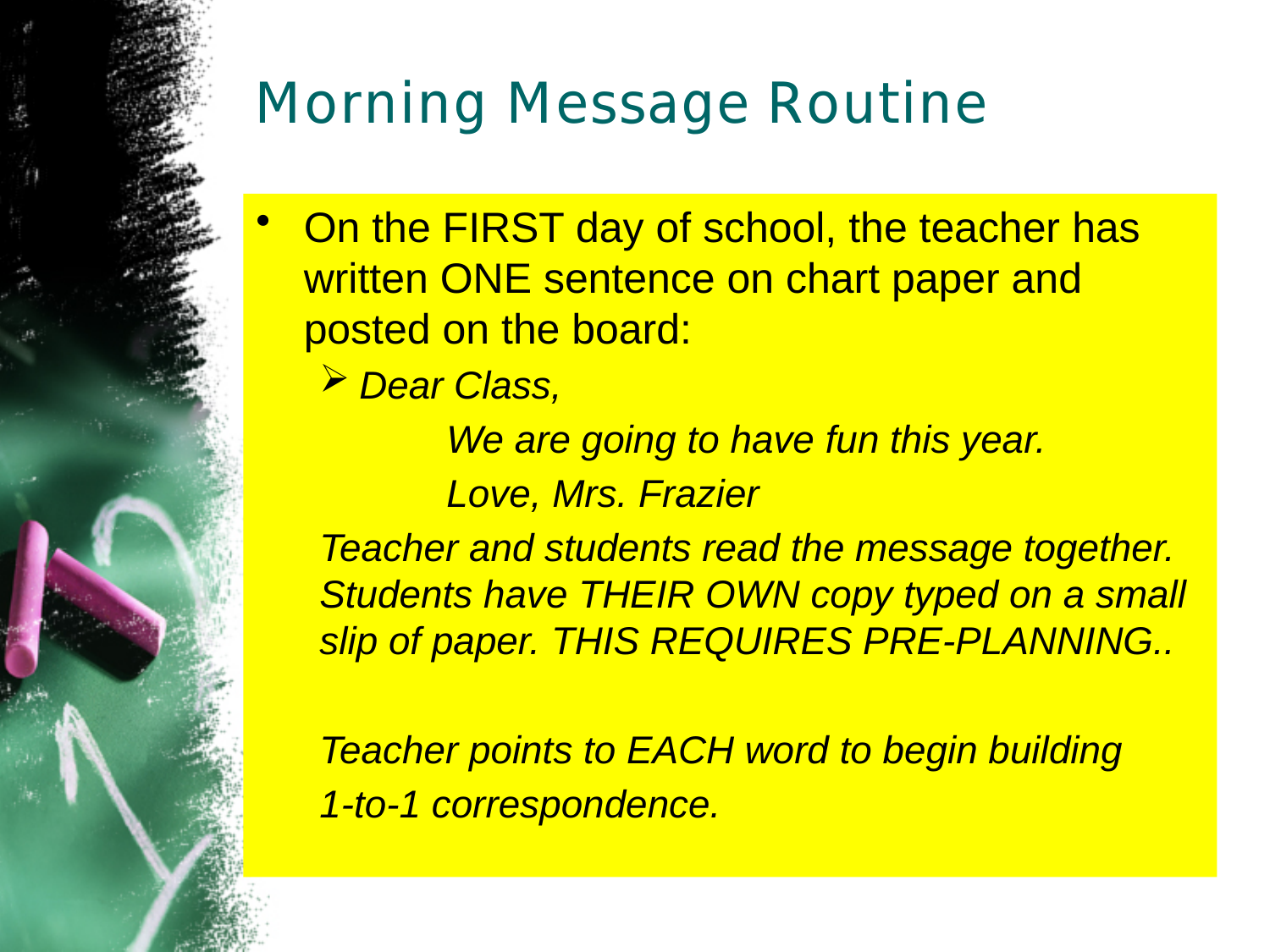

# Morning Message Routine
On the FIRST day of school, the teacher has written ONE sentence on chart paper and posted on the board:
Dear Class,
	We are going to have fun this year.
	Love, Mrs. Frazier
Teacher and students read the message together.  Students have THEIR OWN copy typed on a small slip of paper. THIS REQUIRES PRE-PLANNING..

Teacher points to EACH word to begin building
1-to-1 correspondence.